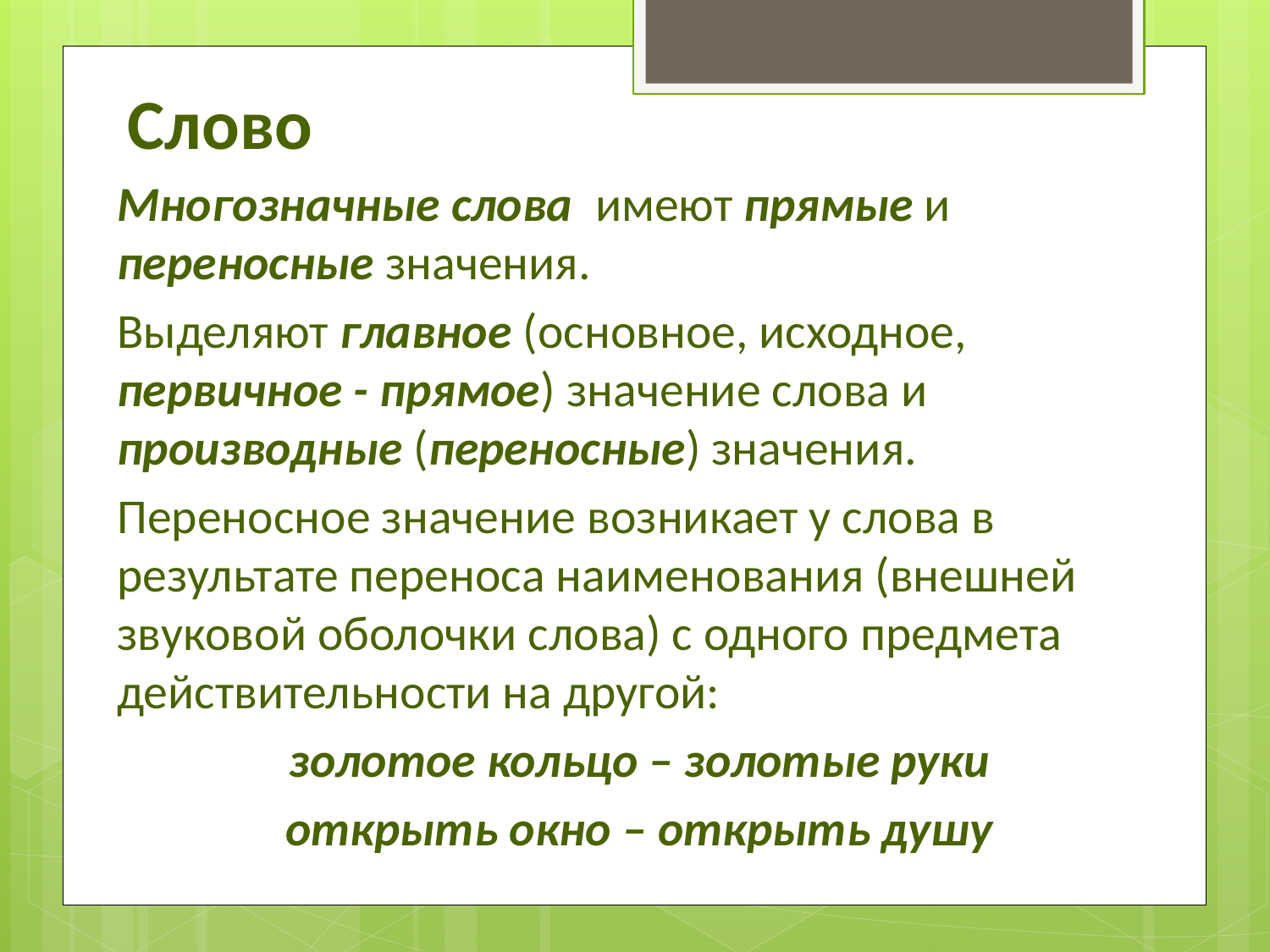

# Слово
Многозначные слова  имеют прямые и переносные значения.
Выделяют главное (основное, исходное, первичное - прямое) значение слова и производные (переносные) значения.
Переносное значение возникает у слова в результате переноса наименования (внешней звуковой оболочки слова) с одного предмета действительности на другой:
золотое кольцо – золотые руки
открыть окно – открыть душу